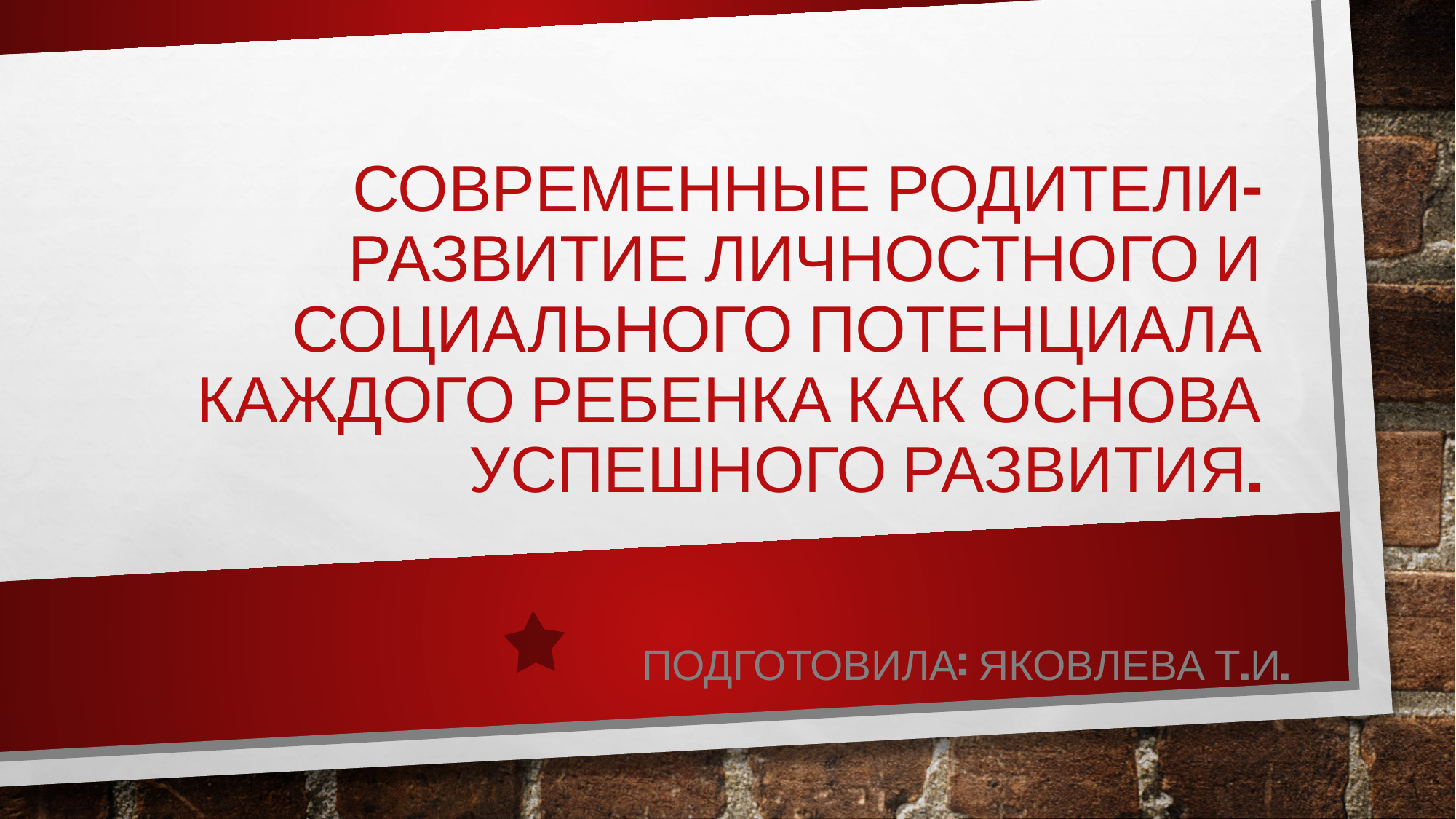

# Современные родители-развитие личностного и социального потенциала каждого ребенка как основа успешного развития.
Подготовила: Яковлева Т.И.